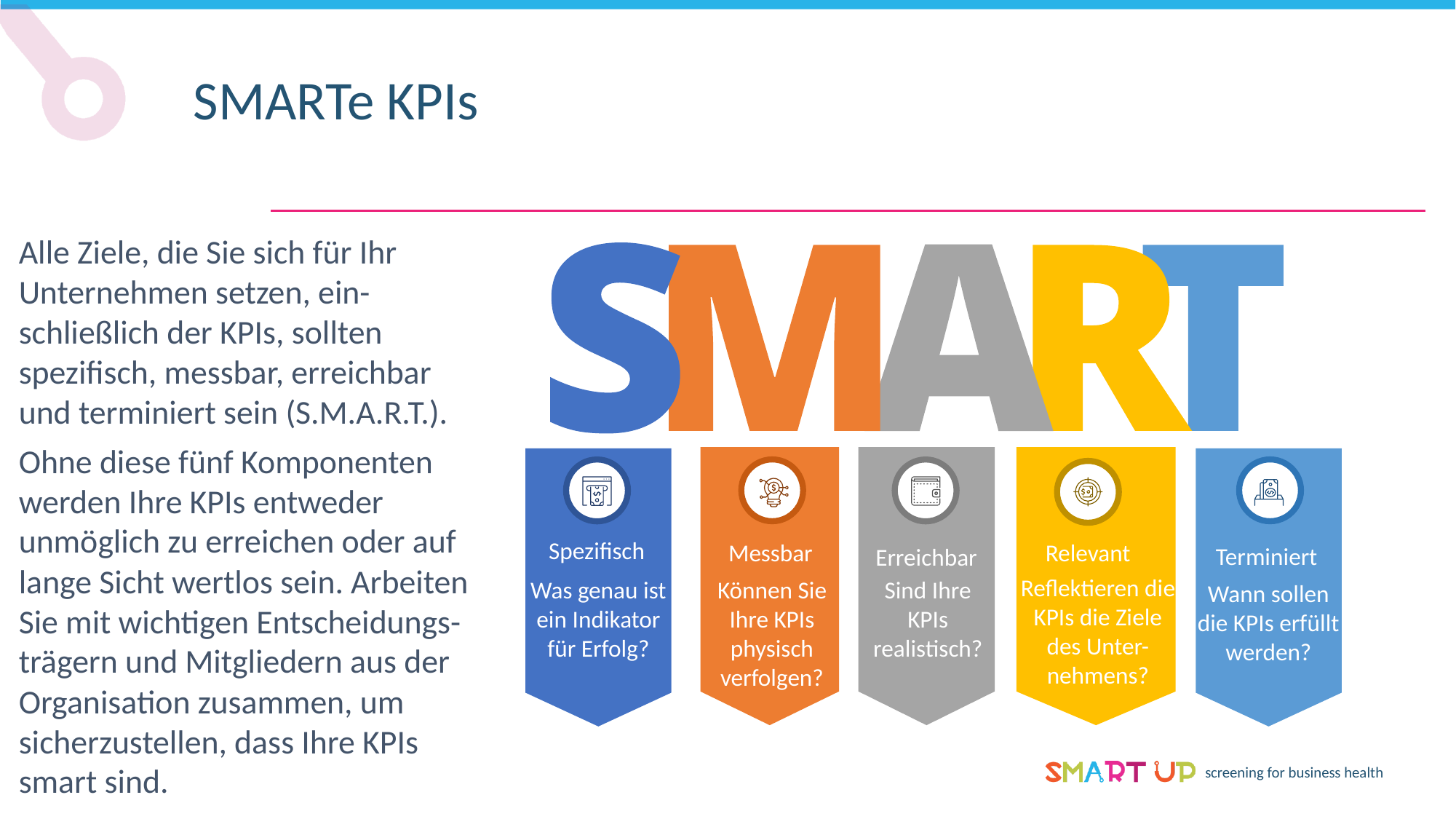

SMARTe KPIs
Alle Ziele, die Sie sich für Ihr Unternehmen setzen, ein-schließlich der KPIs, sollten spezifisch, messbar, erreichbar und terminiert sein (S.M.A.R.T.).
Ohne diese fünf Komponenten werden Ihre KPIs entweder unmöglich zu erreichen oder auf lange Sicht wertlos sein. Arbeiten Sie mit wichtigen Entscheidungs-trägern und Mitgliedern aus der Organisation zusammen, um sicherzustellen, dass Ihre KPIs smart sind.

Spezifisch
Relevant
Messbar
Terminiert
Erreichbar
Reflektieren die KPIs die Ziele des Unter-nehmens?
Was genau ist ein Indikator für Erfolg?
Können Sie Ihre KPIs physisch verfolgen?
Sind Ihre KPIs realistisch?
Wann sollen die KPIs erfüllt werden?